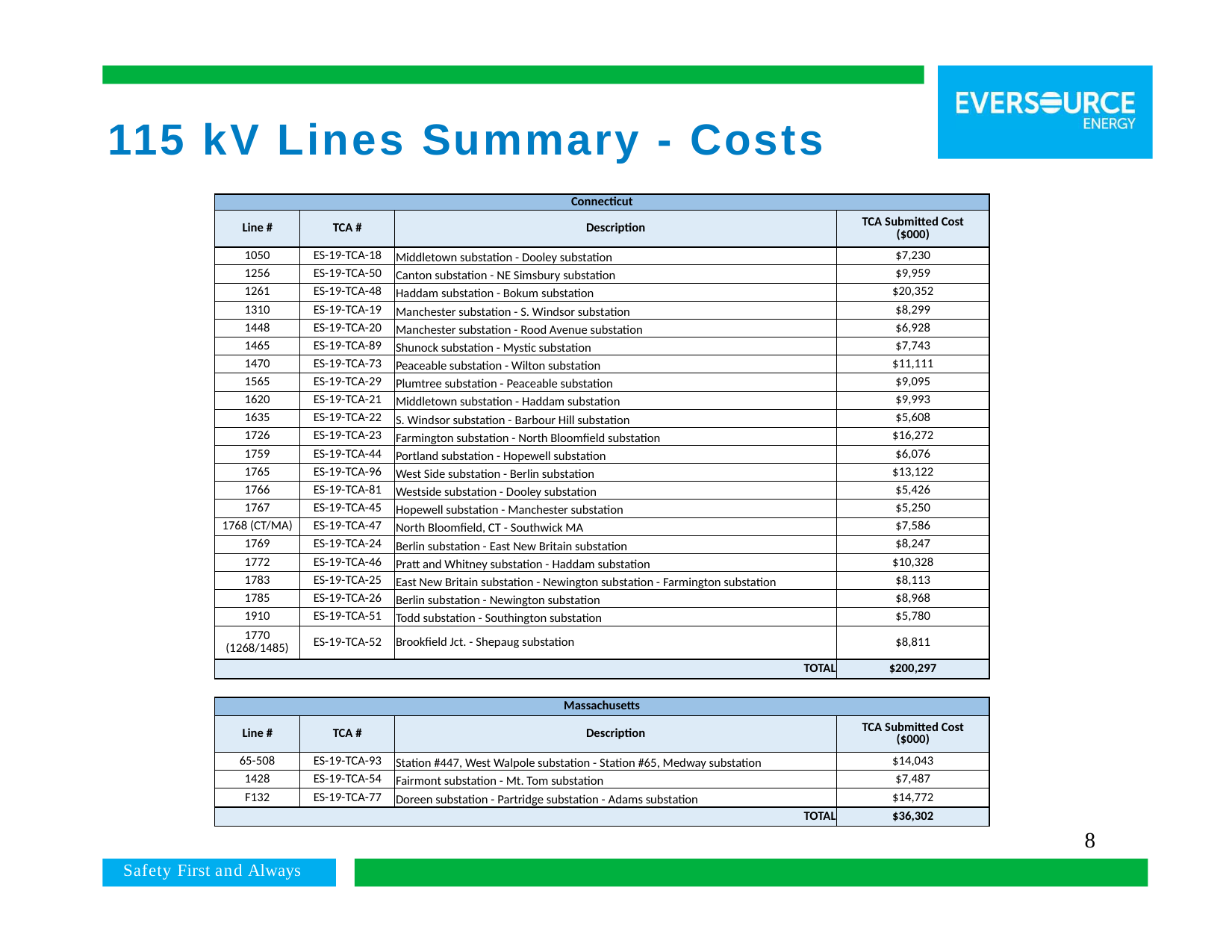

# 115 kV Lines Summary - Costs
| Connecticut |  |  |  |
| --- | --- | --- | --- |
| Line # | TCA # | Description | TCA Submitted Cost ($000) |
| 1050 | ES-19-TCA-18 | Middletown substation - Dooley substation | $7,230 |
| 1256 | ES-19-TCA-50 | Canton substation - NE Simsbury substation | $9,959 |
| 1261 | ES-19-TCA-48 | Haddam substation - Bokum substation | $20,352 |
| 1310 | ES-19-TCA-19 | Manchester substation - S. Windsor substation | $8,299 |
| 1448 | ES-19-TCA-20 | Manchester substation - Rood Avenue substation | $6,928 |
| 1465 | ES-19-TCA-89 | Shunock substation - Mystic substation | $7,743 |
| 1470 | ES-19-TCA-73 | Peaceable substation - Wilton substation | $11,111 |
| 1565 | ES-19-TCA-29 | Plumtree substation - Peaceable substation | $9,095 |
| 1620 | ES-19-TCA-21 | Middletown substation - Haddam substation | $9,993 |
| 1635 | ES-19-TCA-22 | S. Windsor substation - Barbour Hill substation | $5,608 |
| 1726 | ES-19-TCA-23 | Farmington substation - North Bloomfield substation | $16,272 |
| 1759 | ES-19-TCA-44 | Portland substation - Hopewell substation | $6,076 |
| 1765 | ES-19-TCA-96 | West Side substation - Berlin substation | $13,122 |
| 1766 | ES-19-TCA-81 | Westside substation - Dooley substation | $5,426 |
| 1767 | ES-19-TCA-45 | Hopewell substation - Manchester substation | $5,250 |
| 1768 (CT/MA) | ES-19-TCA-47 | North Bloomfield, CT - Southwick MA | $7,586 |
| 1769 | ES-19-TCA-24 | Berlin substation - East New Britain substation | $8,247 |
| 1772 | ES-19-TCA-46 | Pratt and Whitney substation - Haddam substation | $10,328 |
| 1783 | ES-19-TCA-25 | East New Britain substation - Newington substation - Farmington substation | $8,113 |
| 1785 | ES-19-TCA-26 | Berlin substation - Newington substation | $8,968 |
| 1910 | ES-19-TCA-51 | Todd substation - Southington substation | $5,780 |
| 1770 (1268/1485) | ES-19-TCA-52 | Brookfield Jct. - Shepaug substation | $8,811 |
| TOTAL |  |  | $200,297 |
|  |  |  |  |
| Massachusetts |  |  |  |
| Line # | TCA # | Description | TCA Submitted Cost ($000) |
| 65-508 | ES-19-TCA-93 | Station #447, West Walpole substation - Station #65, Medway substation | $14,043 |
| 1428 | ES-19-TCA-54 | Fairmont substation - Mt. Tom substation | $7,487 |
| F132 | ES-19-TCA-77 | Doreen substation - Partridge substation - Adams substation | $14,772 |
| TOTAL |  |  | $36,302 |
8
Safety First and Always